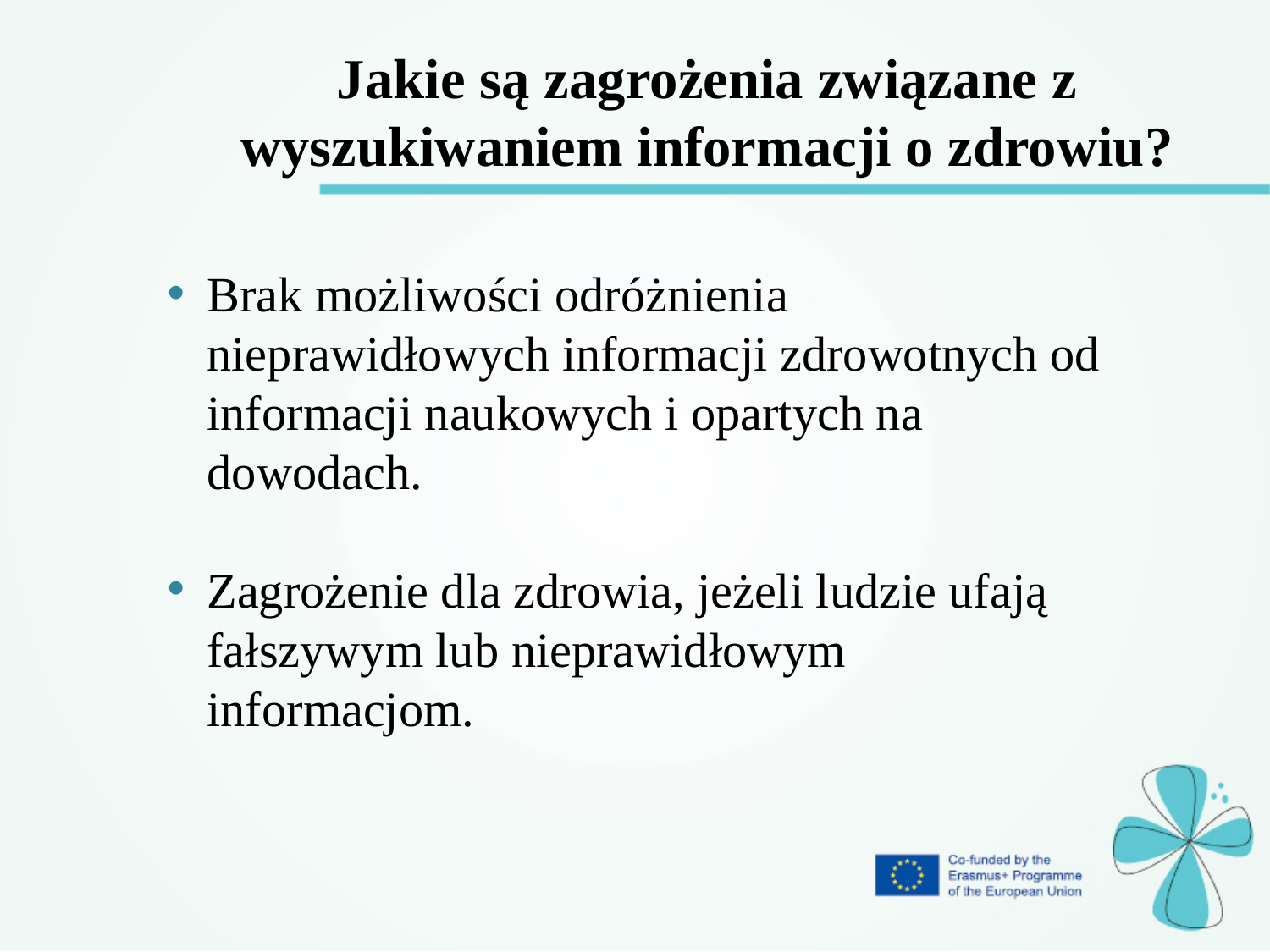

Jakie są zagrożenia związane z wyszukiwaniem informacji o zdrowiu?
Brak możliwości odróżnienia nieprawidłowych informacji zdrowotnych od informacji naukowych i opartych na dowodach.

Zagrożenie dla zdrowia, jeżeli ludzie ufają fałszywym lub nieprawidłowym informacjom.